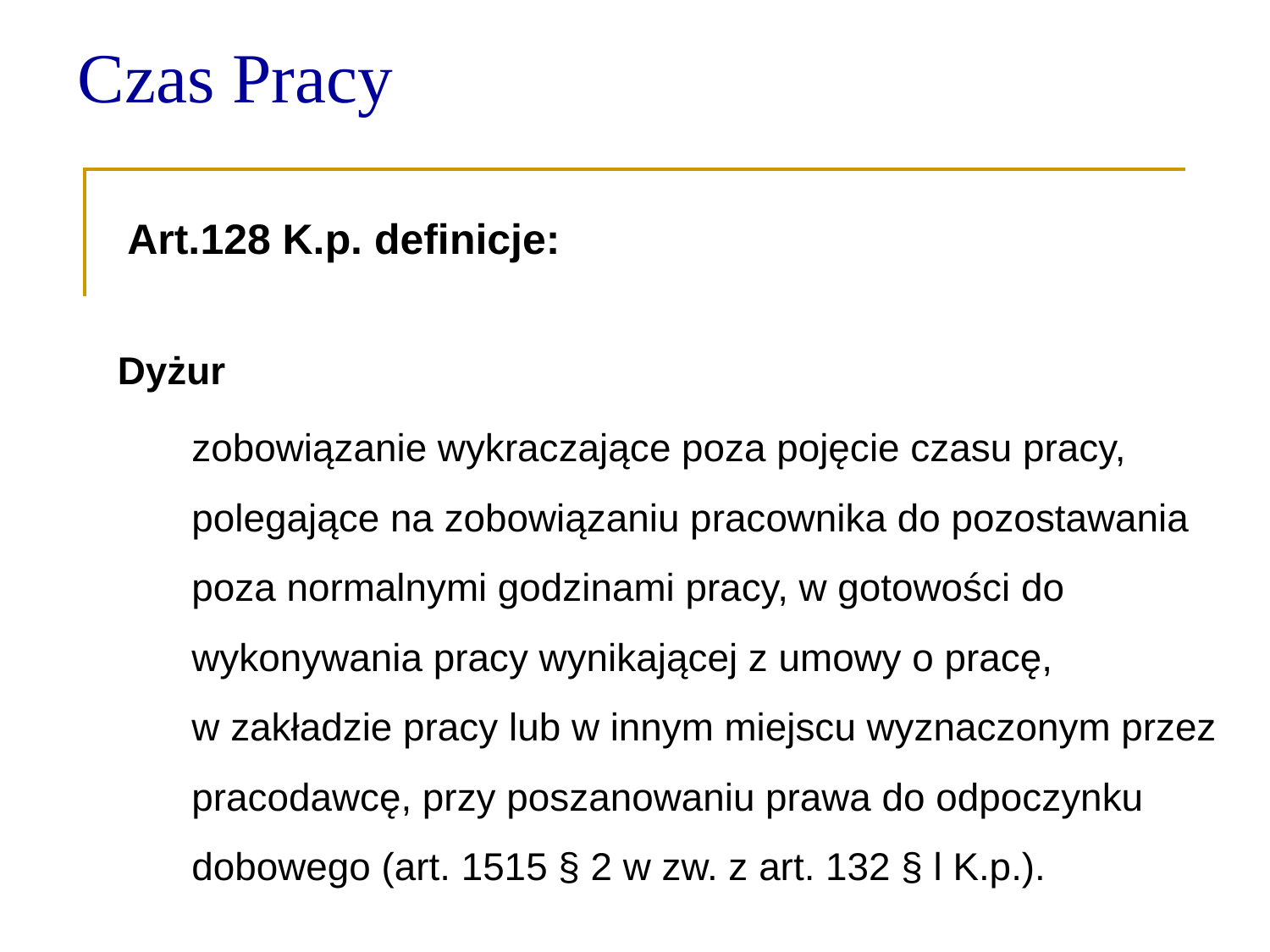

# Czas Pracy
Art.128 K.p. definicje:
Dyżur
	zobowiązanie wykraczające poza pojęcie czasu pracy, polegające na zobowiązaniu pracownika do pozostawania poza normalnymi godzinami pracy, w gotowości do wykonywania pracy wynikającej z umowy o pracę,
w zakładzie pracy lub w innym miejscu wyznaczonym przez pracodawcę, przy poszanowaniu prawa do odpoczynku dobowego (art. 1515 § 2 w zw. z art. 132 § l K.p.).